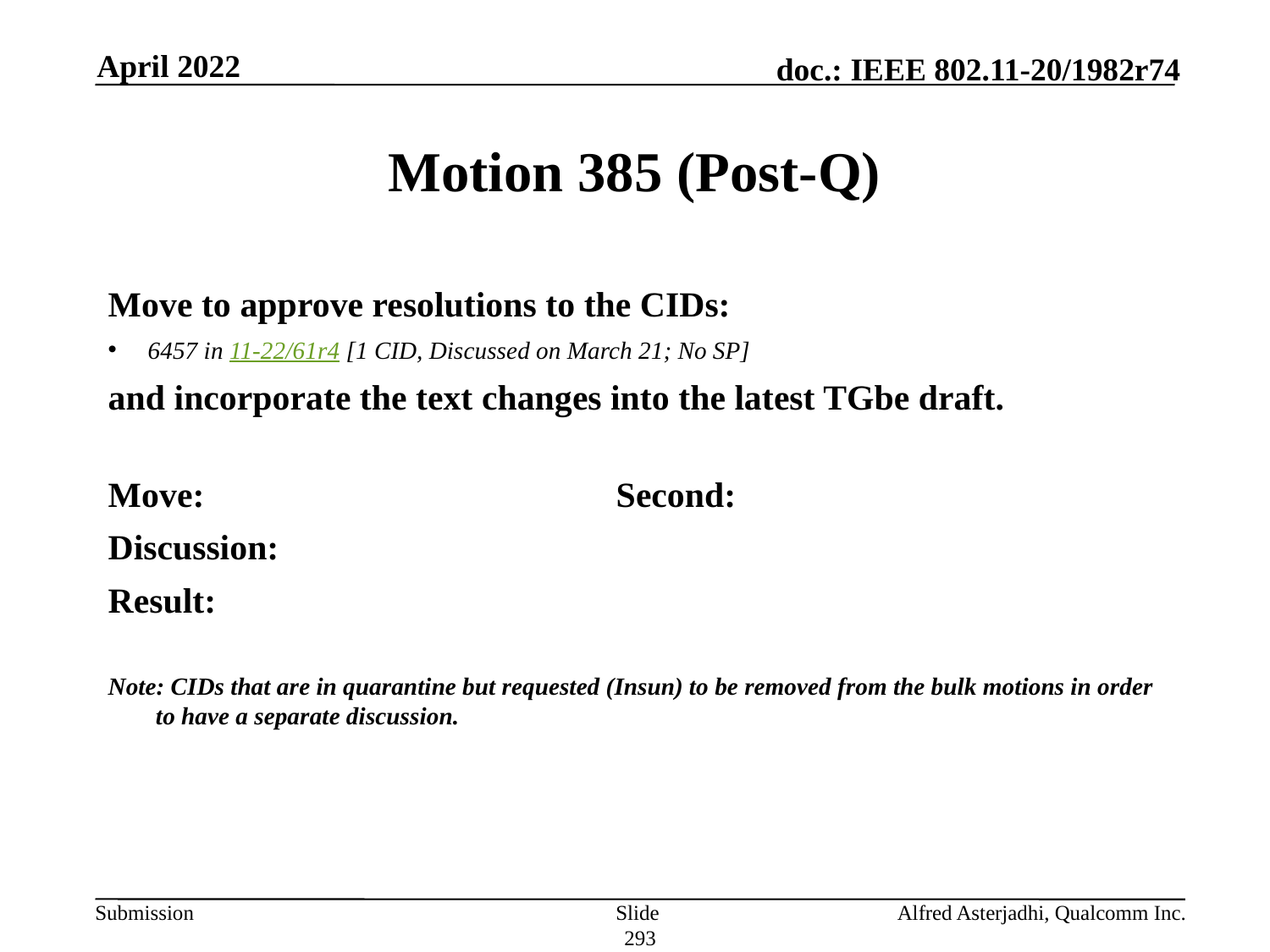

April 2022
# Motion 385 (Post-Q)
Move to approve resolutions to the CIDs:
6457 in 11-22/61r4 [1 CID, Discussed on March 21; No SP]
and incorporate the text changes into the latest TGbe draft.

Move: 				Second:
Discussion:
Result:

Note: CIDs that are in quarantine but requested (Insun) to be removed from the bulk motions in order to have a separate discussion.
Slide 293
Alfred Asterjadhi, Qualcomm Inc.